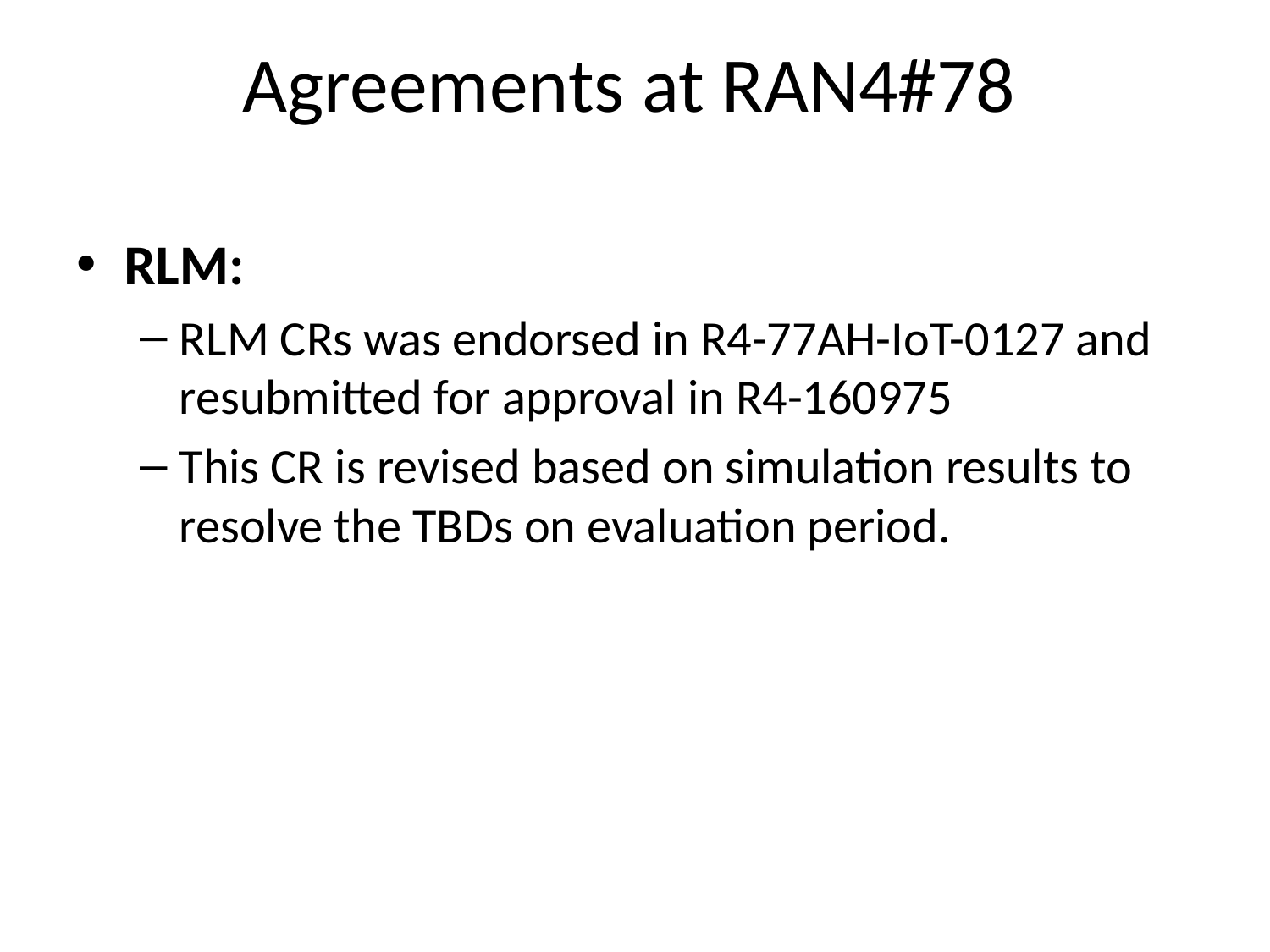

# Agreements at RAN4#78
RLM:
RLM CRs was endorsed in R4-77AH-IoT-0127 and resubmitted for approval in R4-160975
This CR is revised based on simulation results to resolve the TBDs on evaluation period.